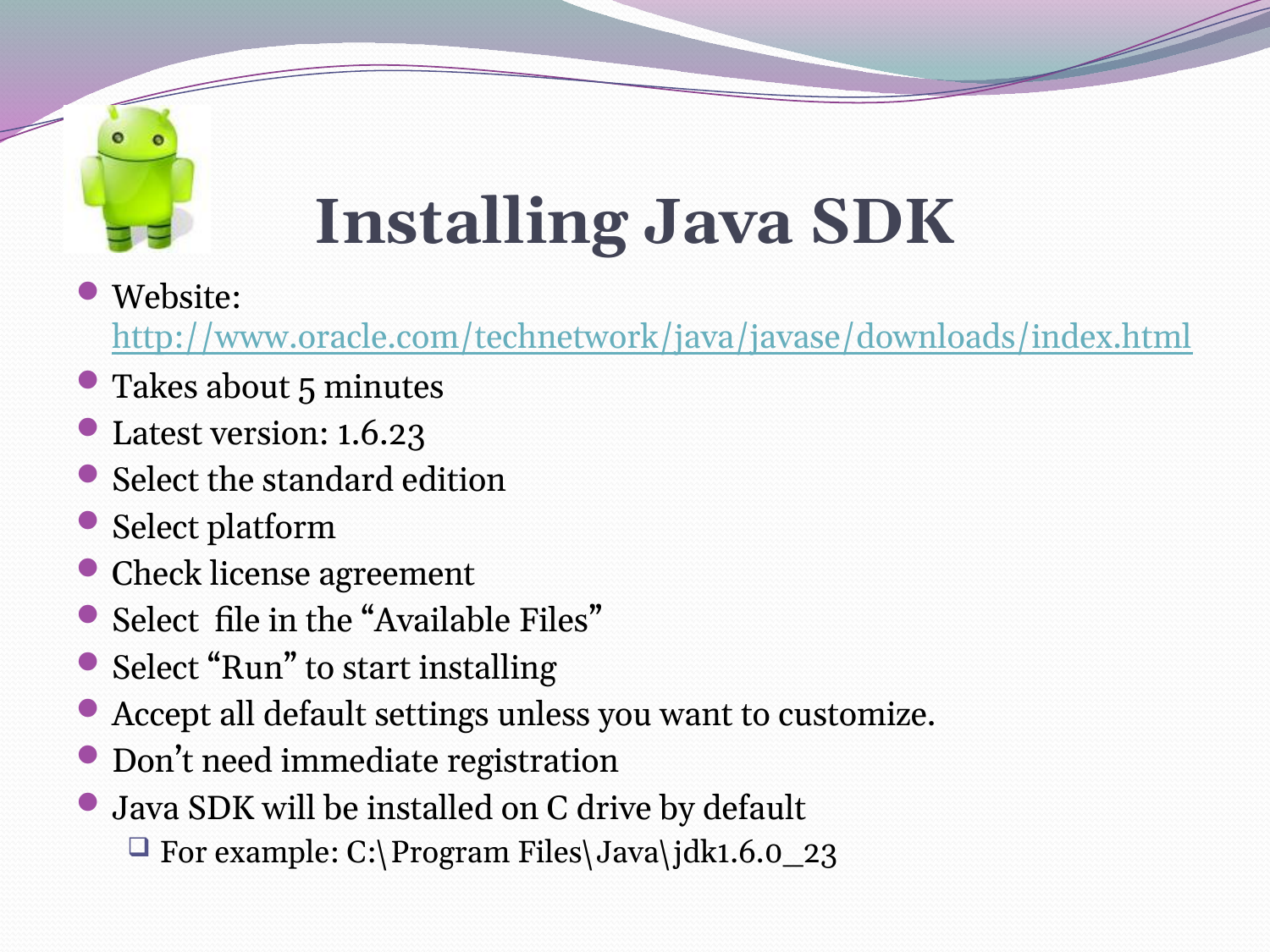

# Installing Java SDK
Website: http://www.oracle.com/technetwork/java/javase/downloads/index.html
Takes about 5 minutes
Latest version: 1.6.23
Select the standard edition
Select platform
Check license agreement
Select  file in the “Available Files”
Select “Run” to start installing
Accept all default settings unless you want to customize.
Don’t need immediate registration
Java SDK will be installed on C drive by default
For example: C:\Program Files\Java\jdk1.6.0_23